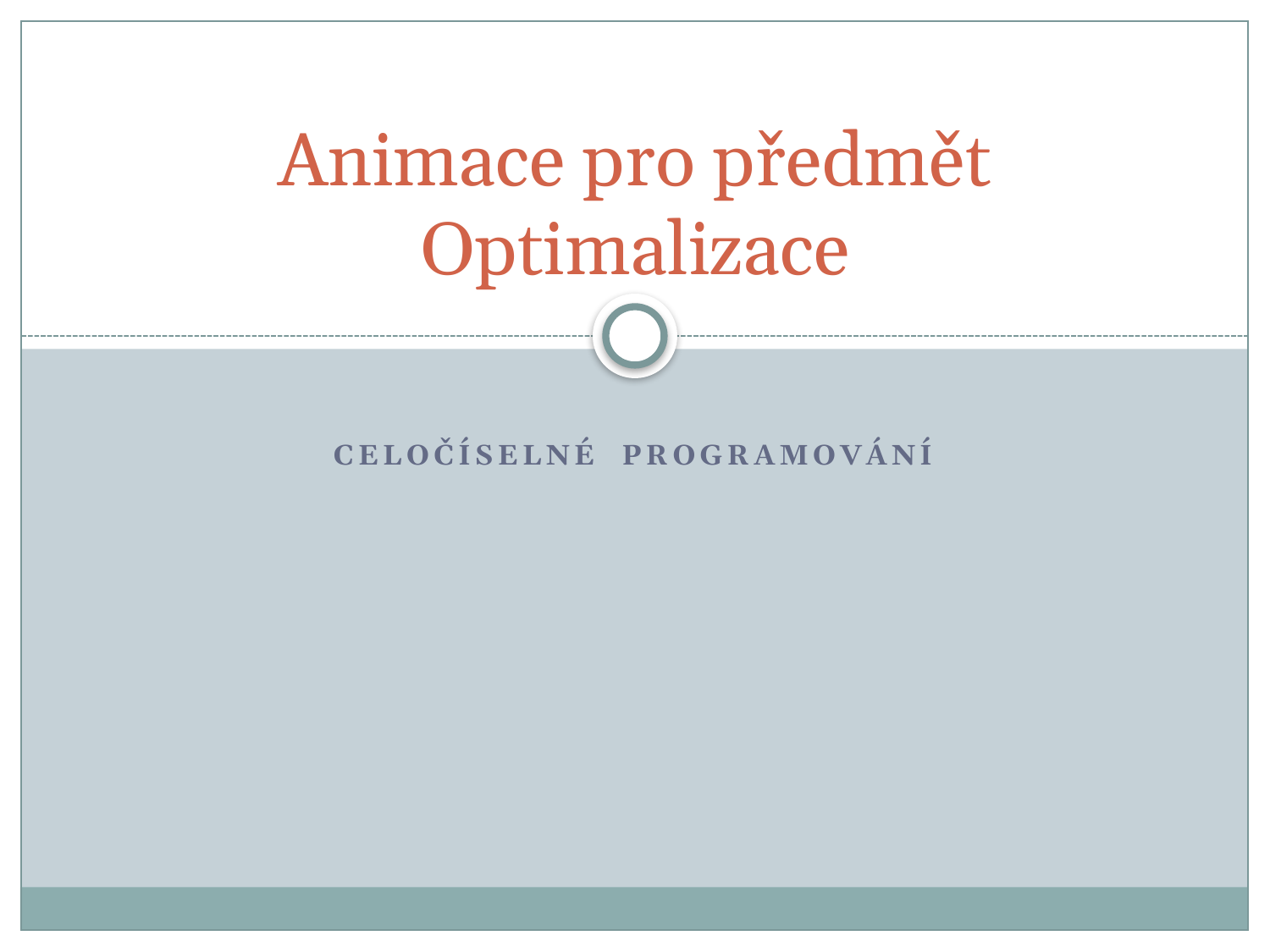

# Animace pro předmět Optimalizace
CELOČÍSELNÉ  PROGRAMOVÁNÍ